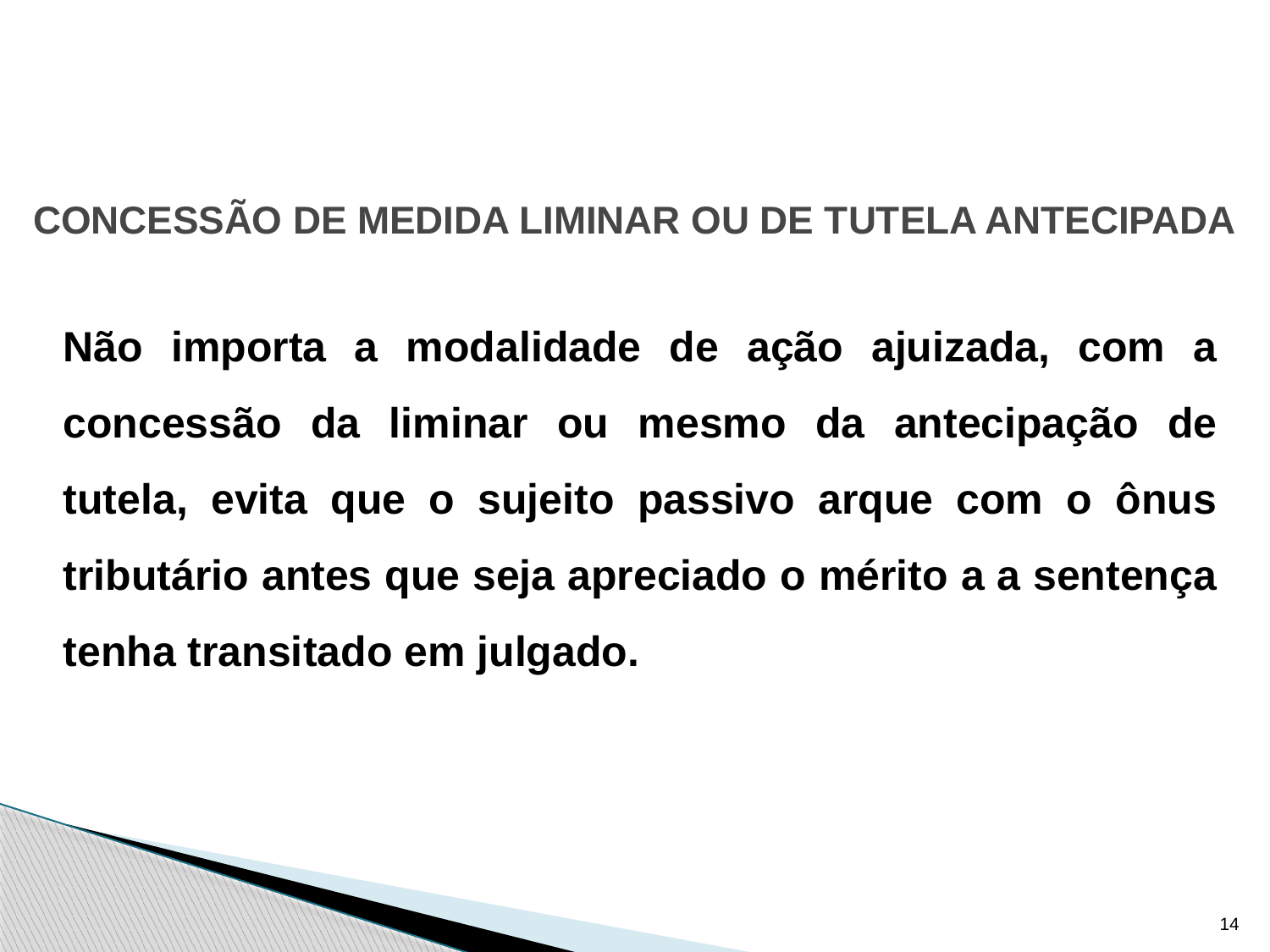

# CONCESSÃO DE MEDIDA LIMINAR OU DE TUTELA ANTECIPADA
	Não importa a modalidade de ação ajuizada, com a concessão da liminar ou mesmo da antecipação de tutela, evita que o sujeito passivo arque com o ônus tributário antes que seja apreciado o mérito a a sentença tenha transitado em julgado.

14